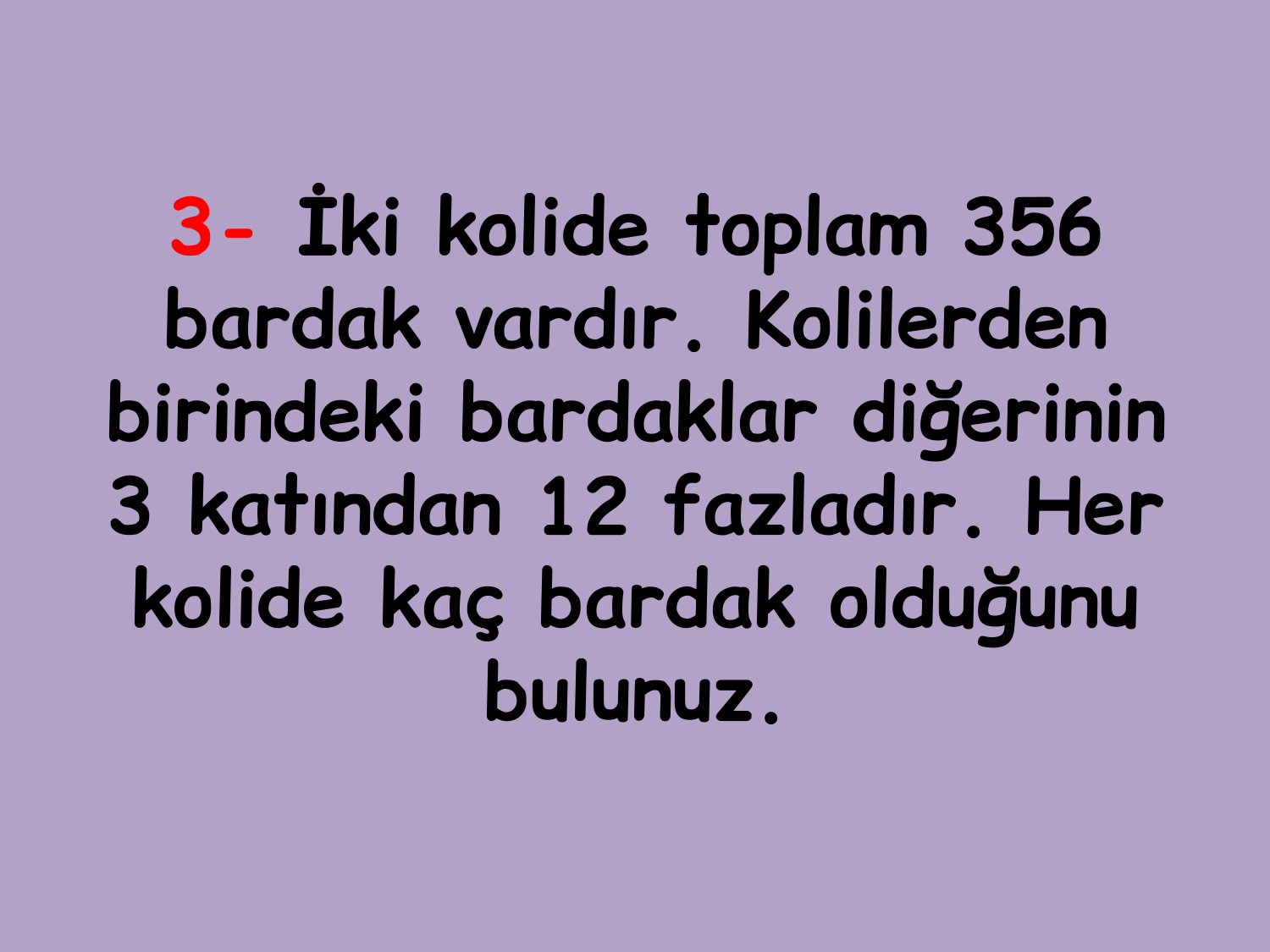

# 3- İki kolide toplam 356 bardak vardır. Kolilerden birindeki bardaklar diğerinin 3 katından 12 fazladır. Her kolide kaç bardak olduğunu bulunuz.